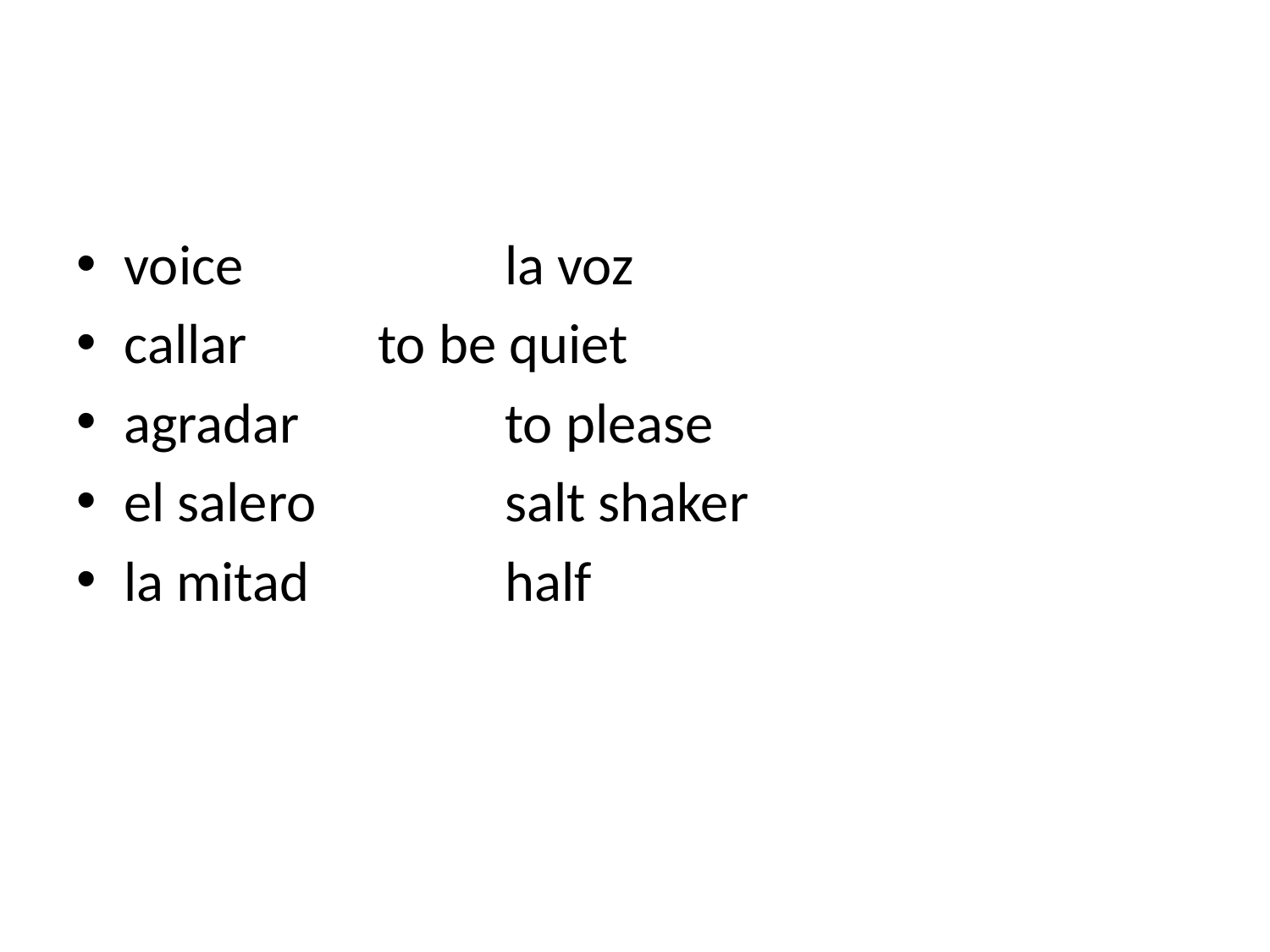

#
voice 		la voz
callar		to be quiet
agradar		to please
el salero		salt shaker
la mitad		half